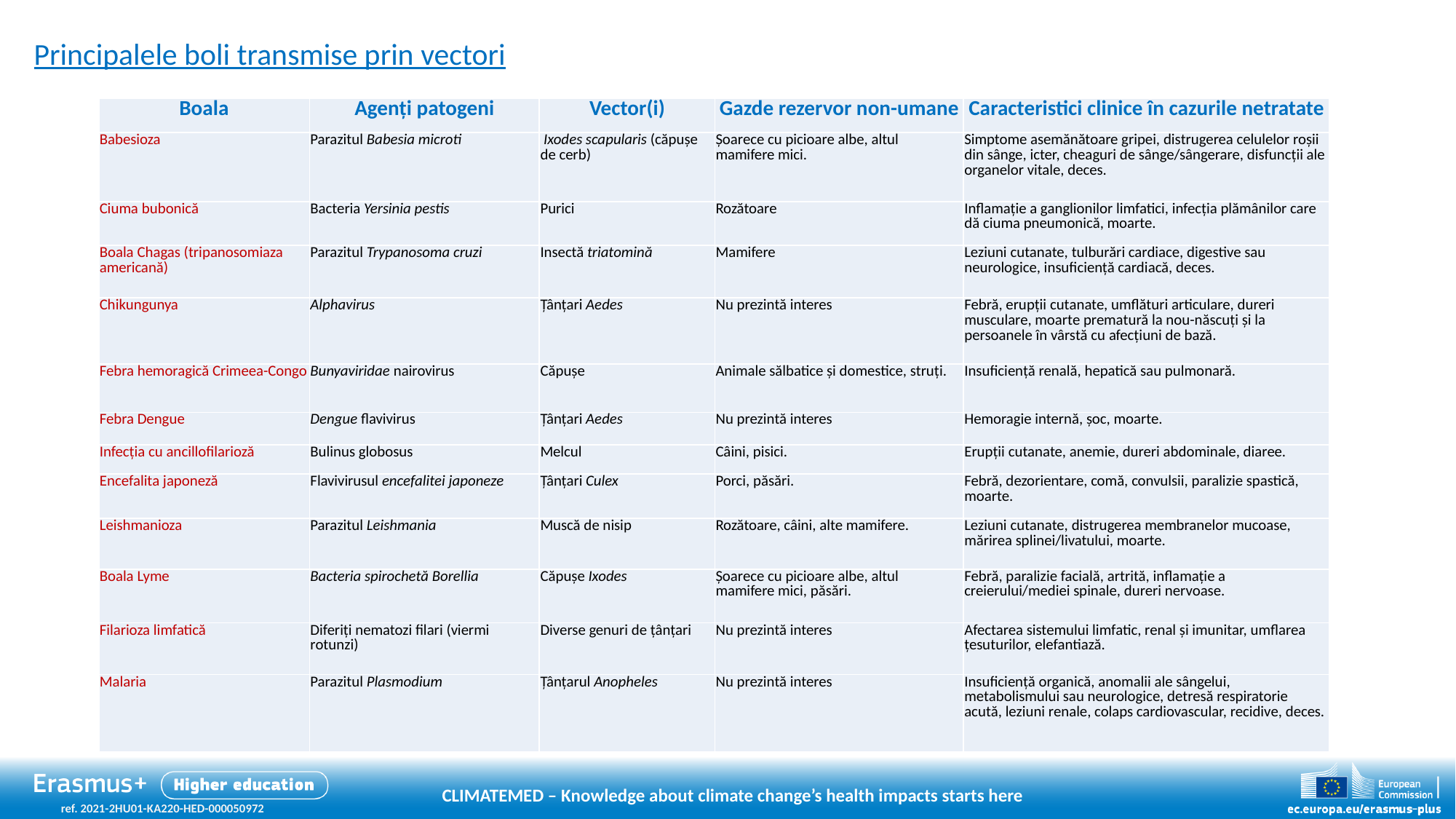

Principalele boli transmise prin vectori

| Boala | Agenți patogeni | Vector(i) | Gazde rezervor non-umane | Caracteristici clinice în cazurile netratate |
| --- | --- | --- | --- | --- |
| Babesioza | Parazitul Babesia microti | Ixodes scapularis (căpușe de cerb) | Șoarece cu picioare albe, altul mamifere mici. | Simptome asemănătoare gripei, distrugerea celulelor roșii din sânge, icter, cheaguri de sânge/sângerare, disfuncții ale organelor vitale, deces. |
| Ciuma bubonică | Bacteria Yersinia pestis | Purici | Rozătoare | Inflamație a ganglionilor limfatici, infecția plămânilor care dă ciuma pneumonică, moarte. |
| Boala Chagas (tripanosomiaza americană) | Parazitul Trypanosoma cruzi | Insectă triatomină | Mamifere | Leziuni cutanate, tulburări cardiace, digestive sau neurologice, insuficiență cardiacă, deces. |
| Chikungunya | Alphavirus | Țânțari Aedes | Nu prezintă interes | Febră, erupții cutanate, umflături articulare, dureri musculare, moarte prematură la nou-născuți și la persoanele în vârstă cu afecțiuni de bază. |
| Febra hemoragică Crimeea-Congo | Bunyaviridae nairovirus | Căpușe | Animale sălbatice și domestice, struți. | Insuficiență renală, hepatică sau pulmonară. |
| Febra Dengue | Dengue flavivirus | Țânțari Aedes | Nu prezintă interes | Hemoragie internă, șoc, moarte. |
| Infecția cu ancillofilarioză | Bulinus globosus | Melcul | Câini, pisici. | Erupții cutanate, anemie, dureri abdominale, diaree. |
| Encefalita japoneză | Flavivirusul encefalitei japoneze | Țânțari Culex | Porci, păsări. | Febră, dezorientare, comă, convulsii, paralizie spastică, moarte. |
| Leishmanioza | Parazitul Leishmania | Muscă de nisip | Rozătoare, câini, alte mamifere. | Leziuni cutanate, distrugerea membranelor mucoase, mărirea splinei/livatului, moarte. |
| Boala Lyme | Bacteria spirochetă Borellia | Căpușe Ixodes | Șoarece cu picioare albe, altul mamifere mici, păsări. | Febră, paralizie facială, artrită, inflamație a creierului/mediei spinale, dureri nervoase. |
| Filarioza limfatică | Diferiți nematozi filari (viermi rotunzi) | Diverse genuri de țânțari | Nu prezintă interes | Afectarea sistemului limfatic, renal și imunitar, umflarea țesuturilor, elefantiază. |
| Malaria | Parazitul Plasmodium | Țânțarul Anopheles | Nu prezintă interes | Insuficiență organică, anomalii ale sângelui, metabolismului sau neurologice, detresă respiratorie acută, leziuni renale, colaps cardiovascular, recidive, deces. |